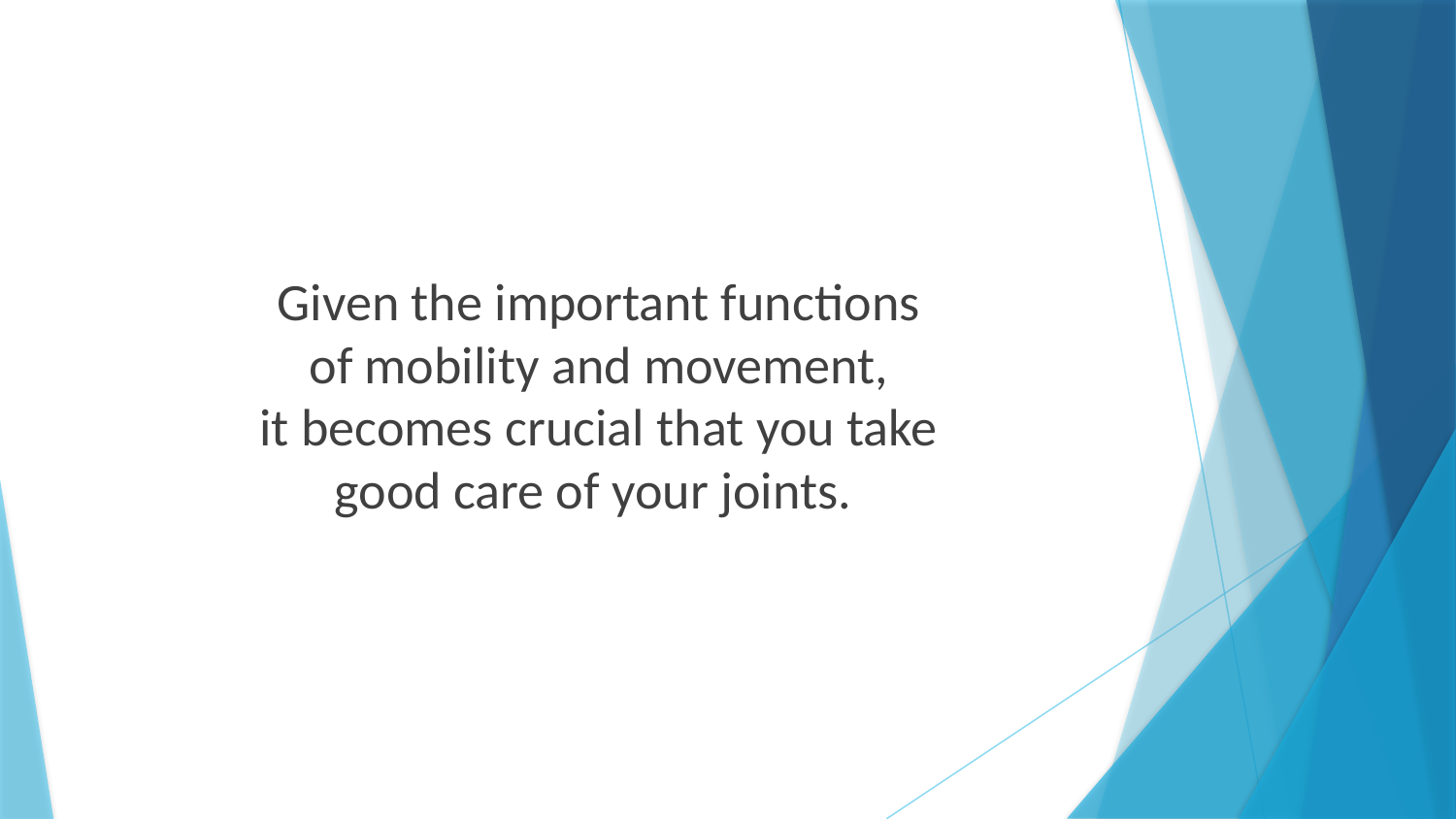

Given the important functions
of mobility and movement,
it becomes crucial that you take
good care of your joints.